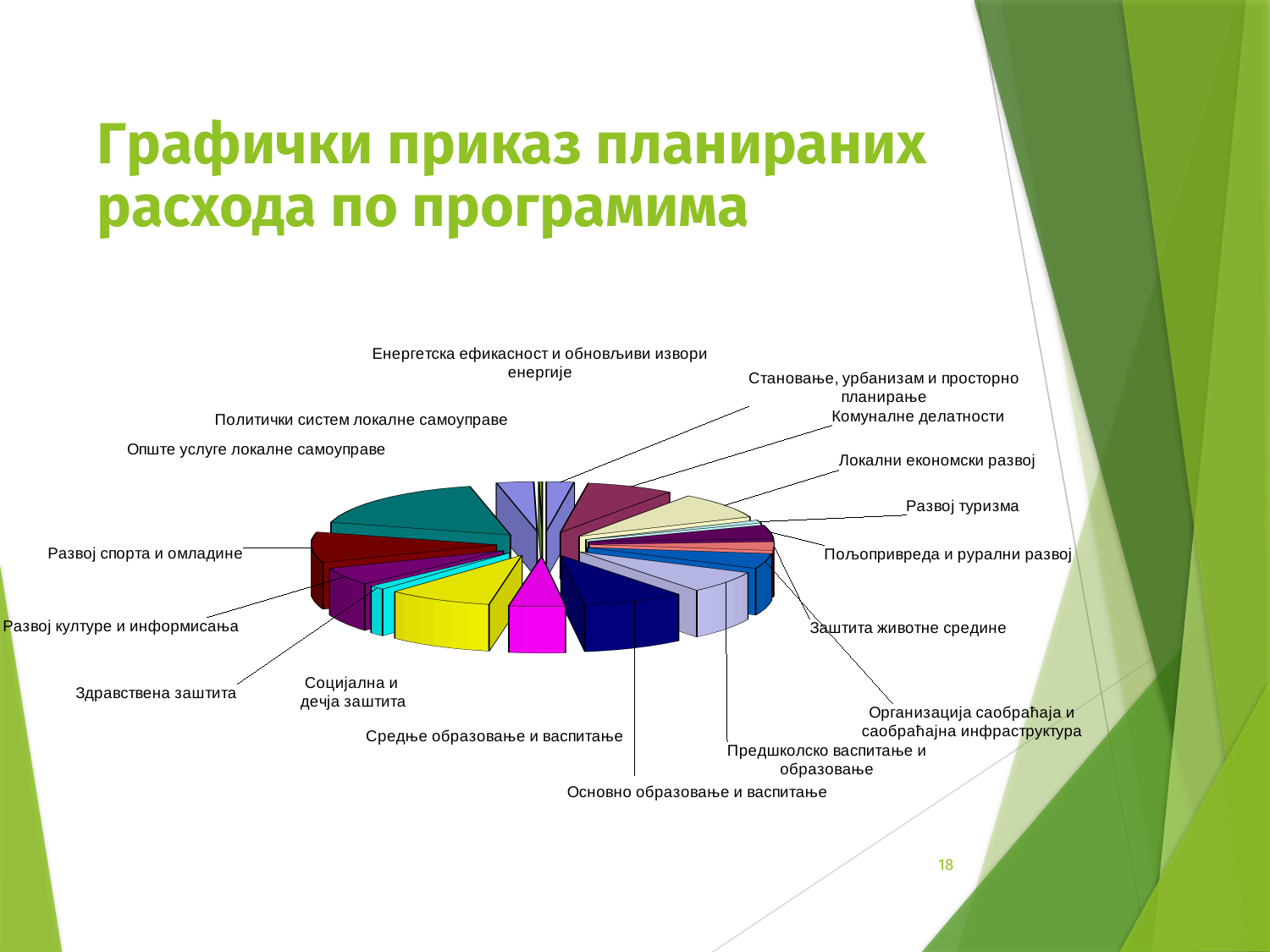

# Графички приказ планираних расхода по програмима

[unsupported chart]

18